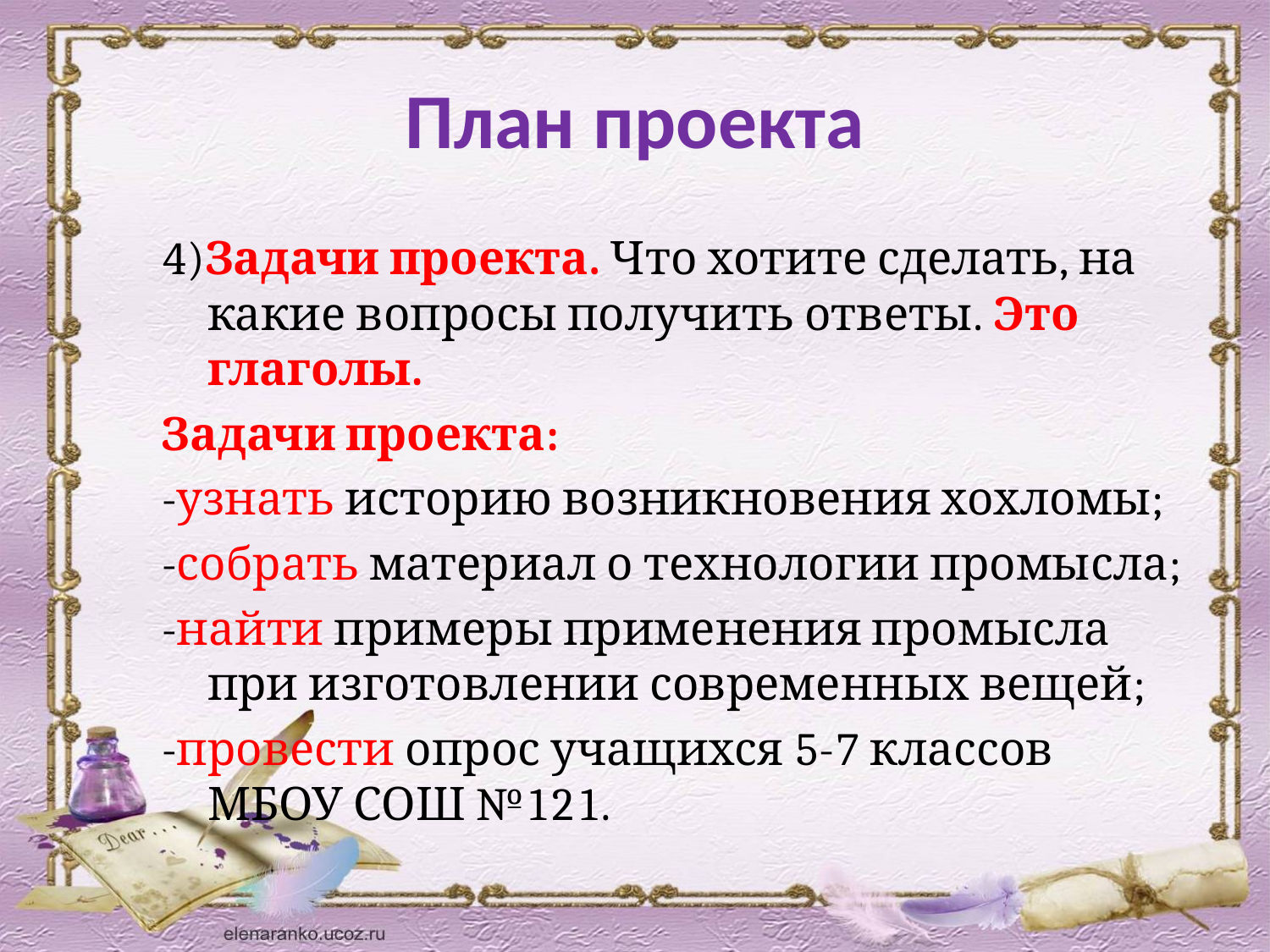

# План проекта
4)Задачи проекта. Что хотите сделать, на какие вопросы получить ответы. Это глаголы.
Задачи проекта:
-узнать историю возникновения хохломы;
-собрать материал о технологии промысла;
-найти примеры применения промысла при изготовлении современных вещей;
-провести опрос учащихся 5-7 классов МБОУ СОШ №121.